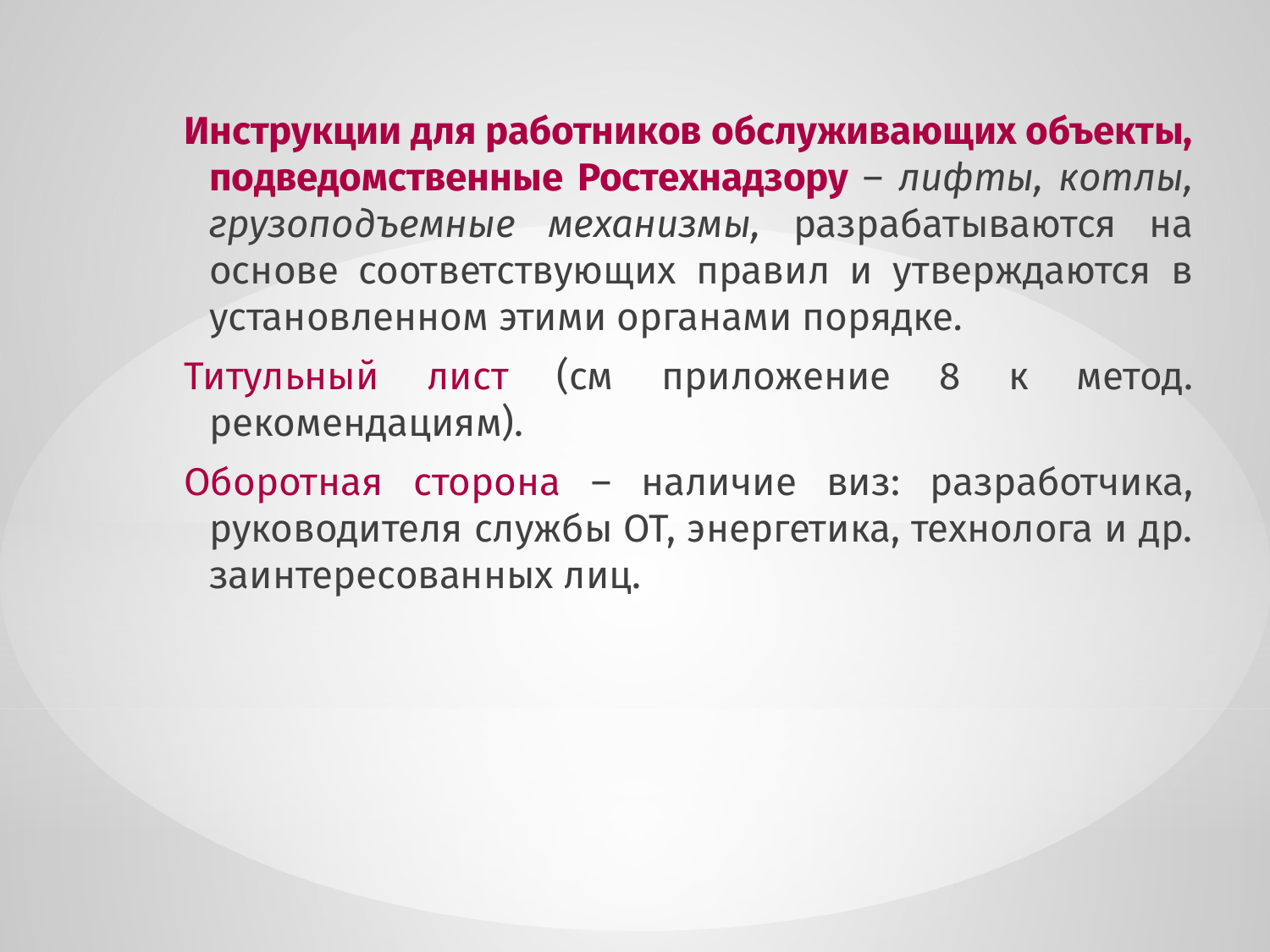

Инструкции для работников обслуживающих объекты, подведомственные Ростехнадзору – лифты, котлы, грузоподъемные механизмы, разрабатываются на основе соответствующих правил и утверждаются в установленном этими органами порядке.
Титульный лист (см приложение 8 к метод. рекомендациям).
Оборотная сторона – наличие виз: разработчика, руководителя службы ОТ, энергетика, технолога и др. заинтересованных лиц.